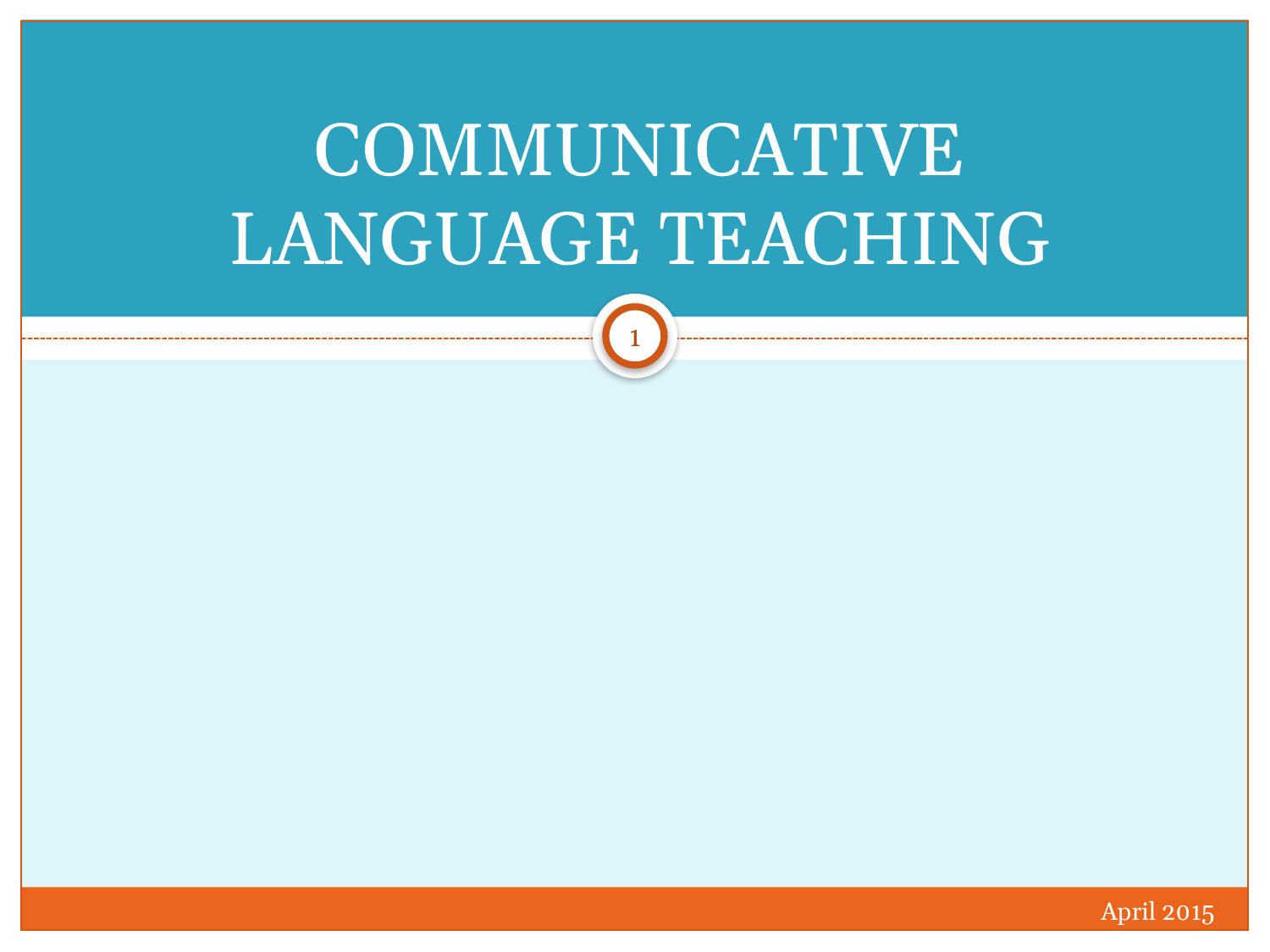

# COMMUNICATIVE LANGUAGE TEACHING
1

April 2015